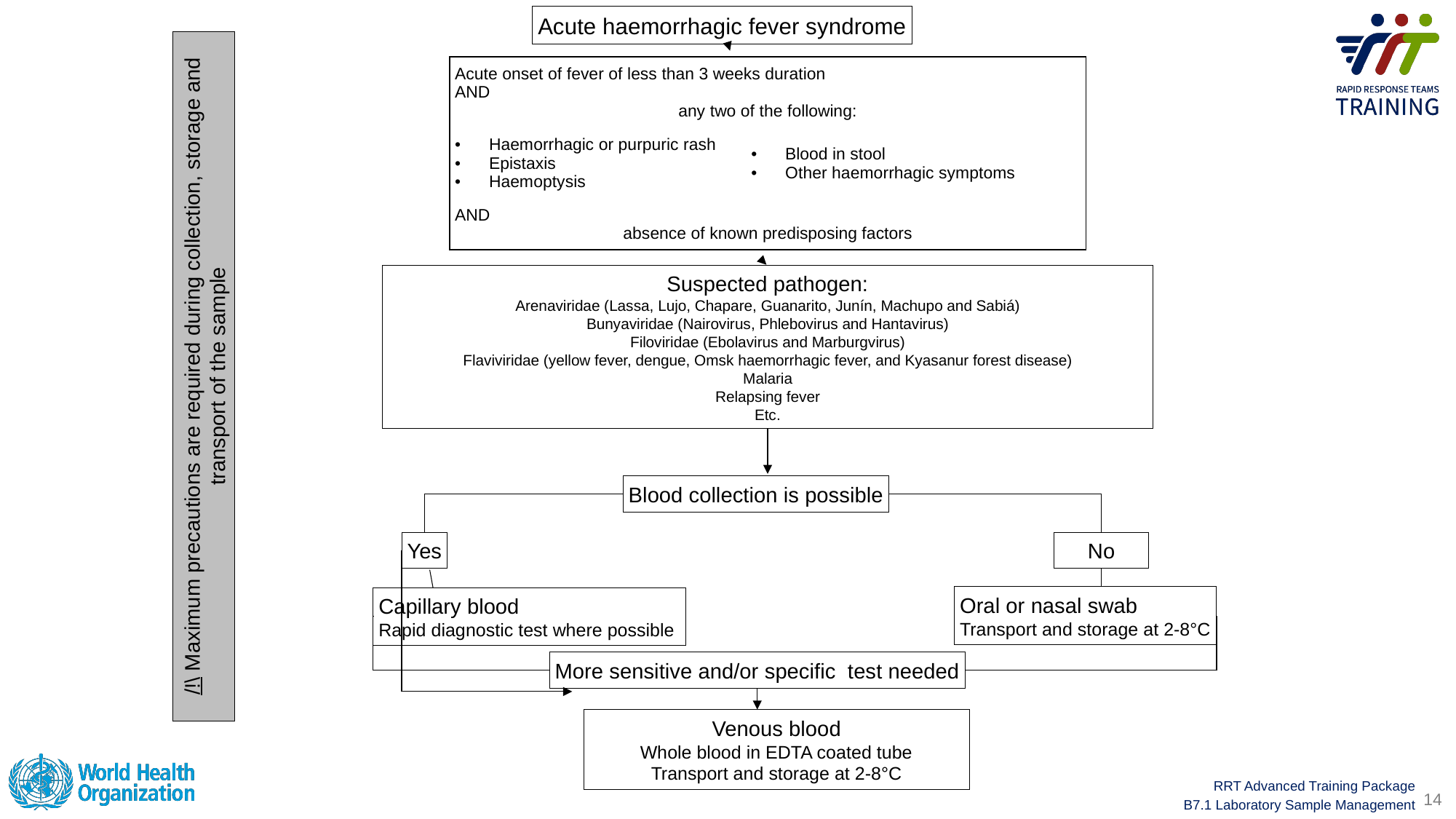

Acute haemorrhagic fever syndrome

| Acute onset of fever of less than 3 weeks duration AND any two of the following: |  |
| --- | --- |
| Haemorrhagic or purpuric rash Epistaxis Haemoptysis | Blood in stool Other haemorrhagic symptoms |
| AND absence of known predisposing factors |  |

Suspected pathogen:
Arenaviridae (Lassa, Lujo, Chapare, Guanarito, Junín, Machupo and Sabiá)
Bunyaviridae (Nairovirus, Phlebovirus and Hantavirus)
Filoviridae (Ebolavirus and Marburgvirus)
Flaviviridae (yellow fever, dengue, Omsk haemorrhagic fever, and Kyasanur forest disease)
Malaria
Relapsing fever
Etc.
/!\ Maximum precautions are required during collection, storage and transport of the sample
Blood collection is possible
Yes
No

Oral or nasal swab
Transport and storage at 2-8°C
Capillary blood
Rapid diagnostic test where possible
More sensitive and/or specific  test needed
Venous blood
Whole blood in EDTA coated tube
Transport and storage at 2-8°C